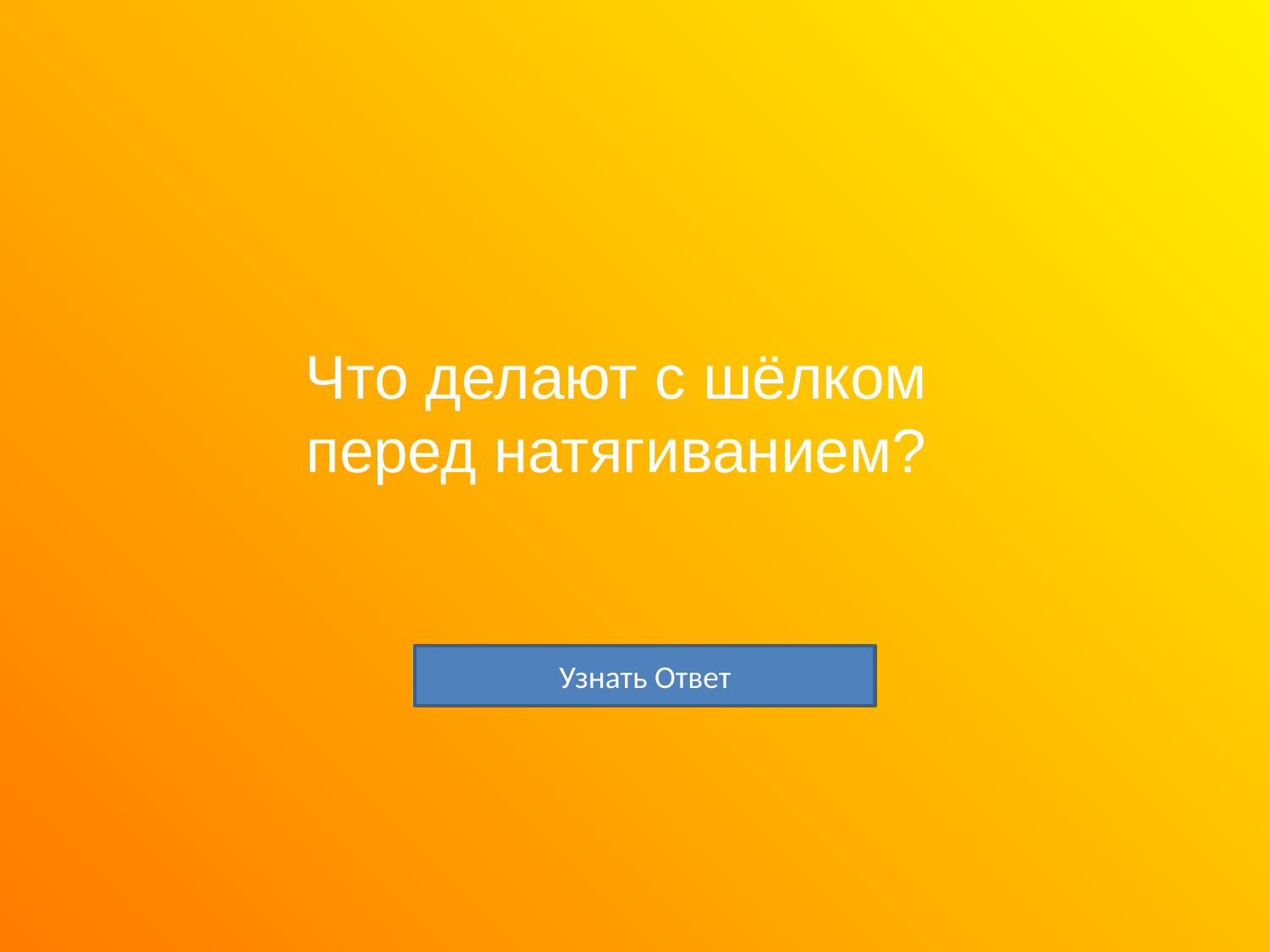

# Что делают с шёлком перед натягиванием?